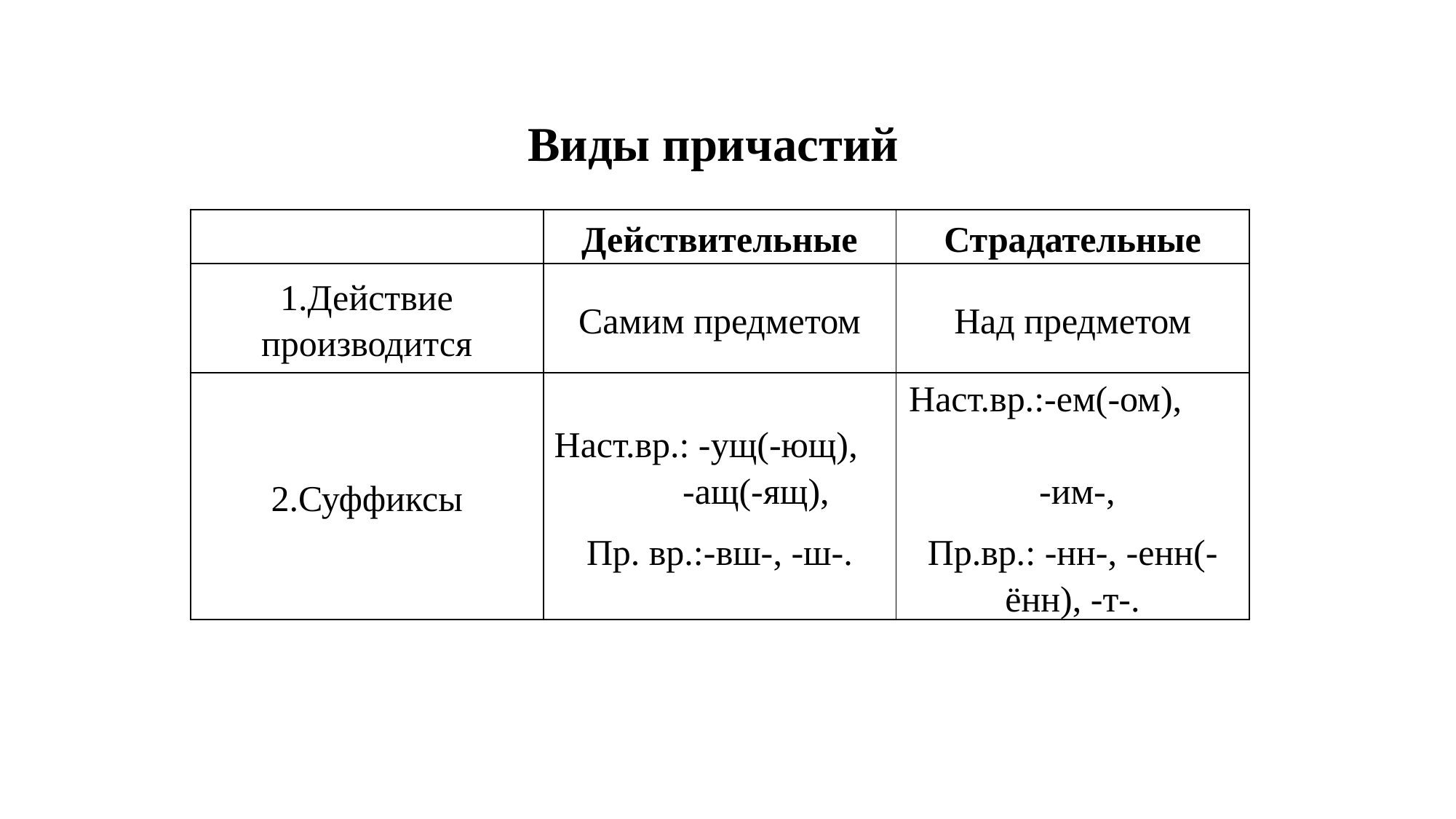

Виды причастий
|  | Действительные | Страдательные |
| --- | --- | --- |
| 1.Действие производится | Самим предметом | Над предметом |
| 2.Суффиксы | Наст.вр.: -ущ(-ющ), -ащ(-ящ), Пр. вр.:-вш-, -ш-. | Наст.вр.:-ем(-ом), -им-, Пр.вр.: -нн-, -енн(-ённ), -т-. |